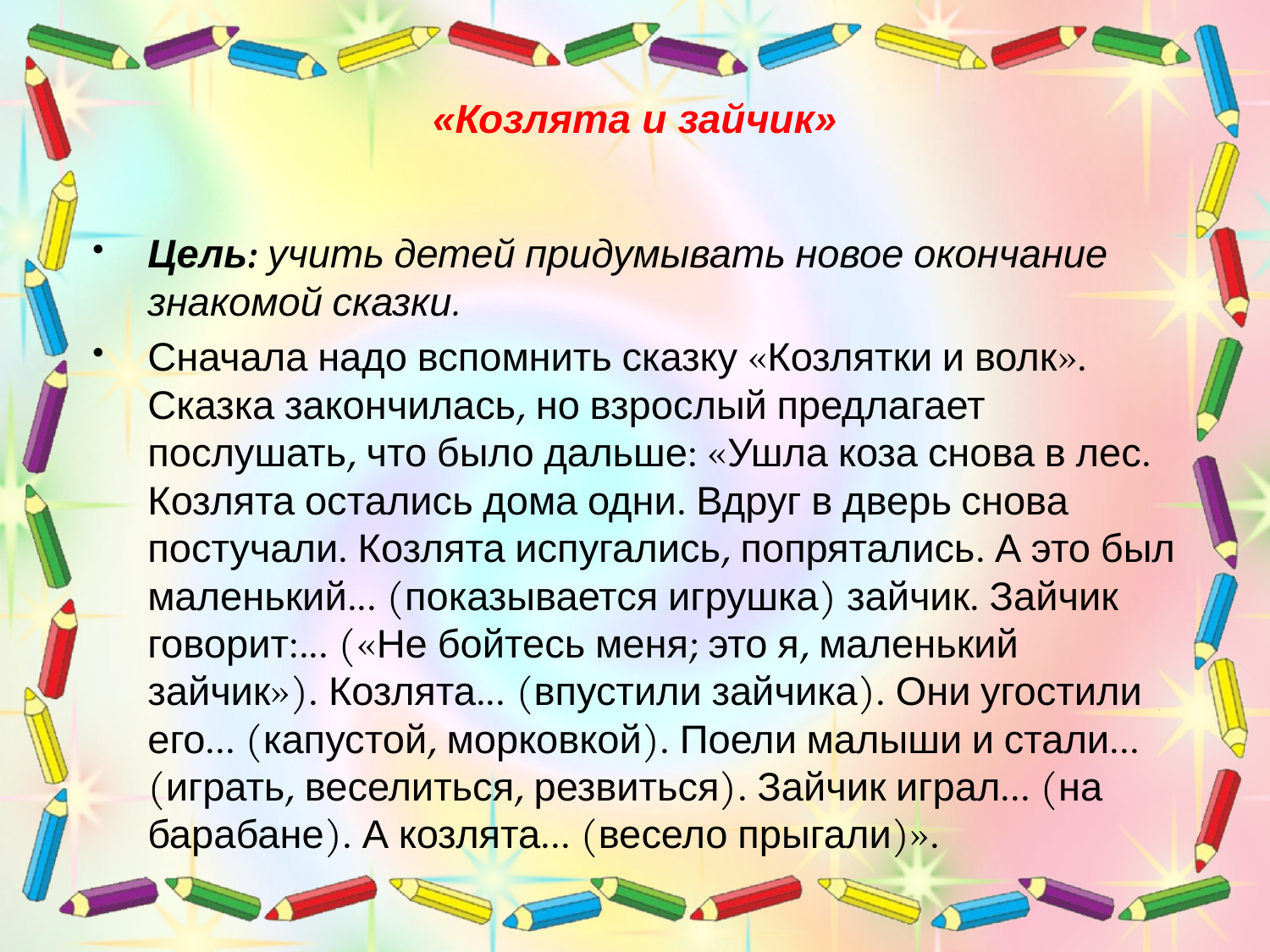

# «Козлята и зайчик»
Цель: учить детей придумывать новое окончание знакомой сказки.
Сначала надо вспомнить сказку «Козлятки и волк». Сказка закончилась, но взрослый предлагает послушать, что было дальше: «Ушла коза снова в лес. Козлята остались дома одни. Вдруг в дверь снова постучали. Козлята испугались, попрятались. А это был маленький... (показывается игрушка) зайчик. Зайчик говорит:... («Не бойтесь меня; это я, маленький зайчик»). Козлята... (впустили зайчика). Они угостили его... (капустой, морковкой). Поели малыши и стали... (играть, веселиться, резвиться). Зайчик играл... (на барабане). А козлята... (весело прыгали)».